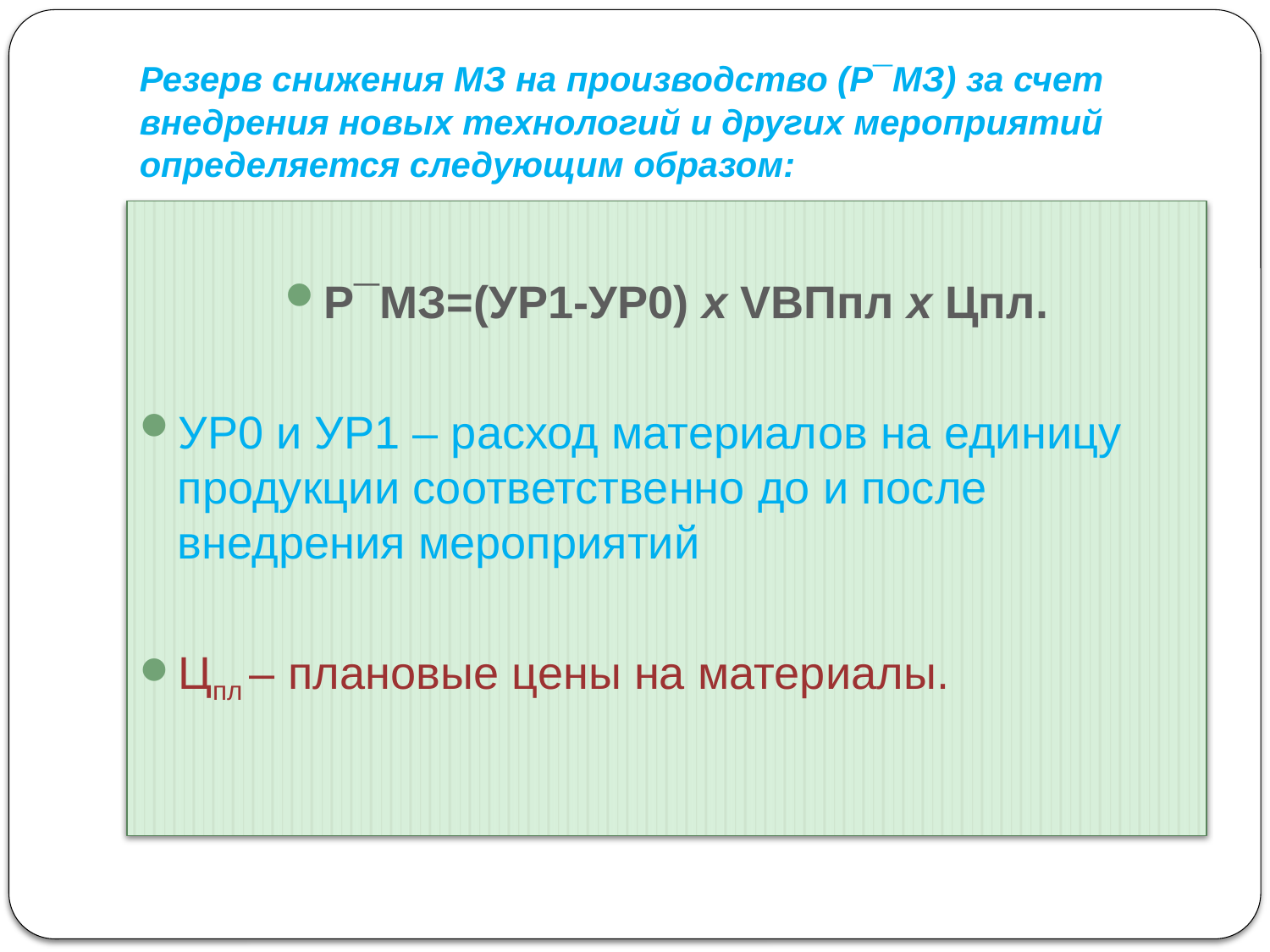

# Резерв снижения МЗ на производство (Р¯МЗ) за счет внедрения новых технологий и других мероприятий определяется следующим образом:

Р¯МЗ=(УР1-УР0) х VВПпл х Цпл.

УР0 и УР1 – расход материалов на единицу продукции соответственно до и после внедрения мероприятий

Цпл – плановые цены на материалы.